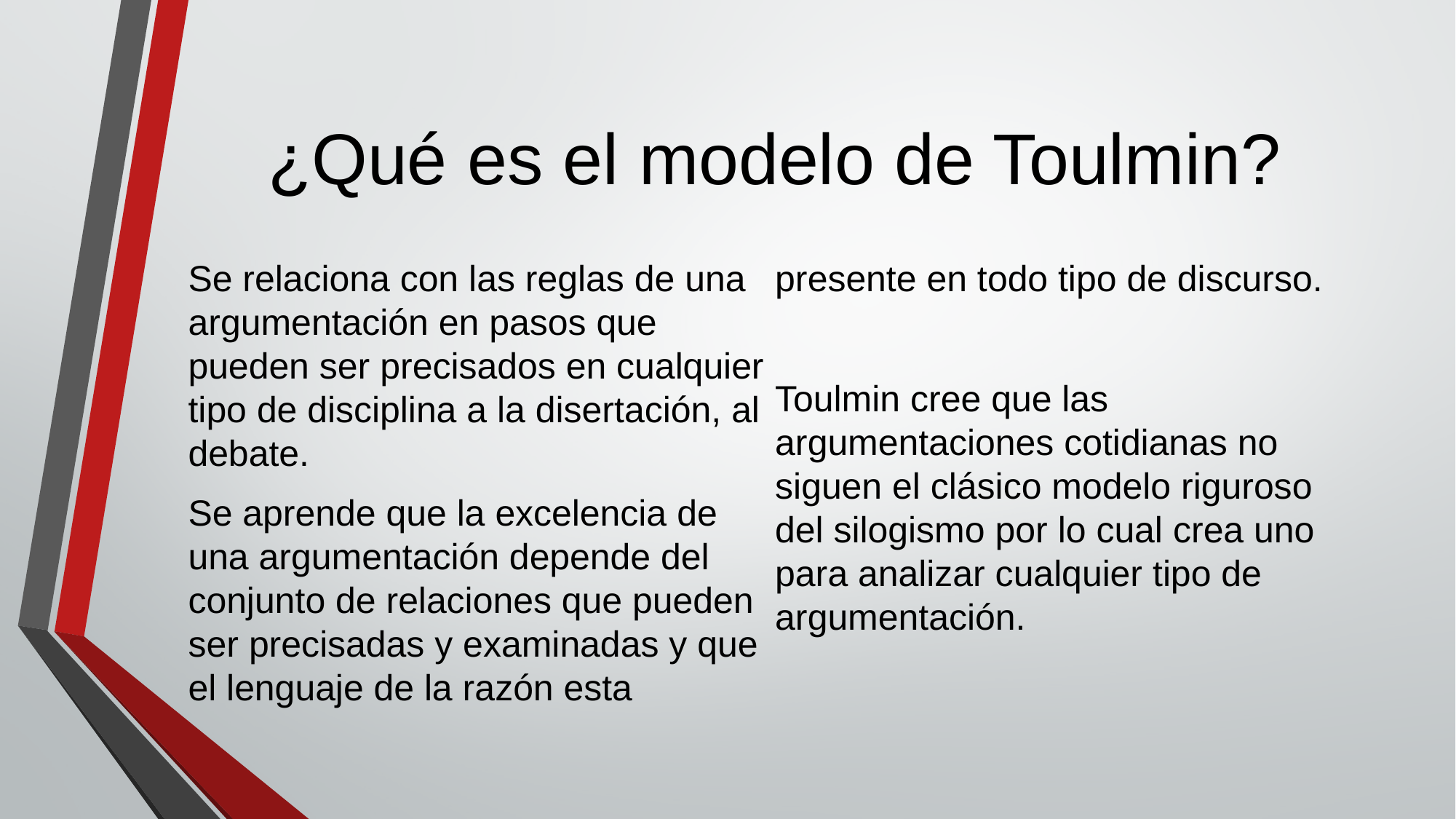

# ¿Qué es el modelo de Toulmin?
Se relaciona con las reglas de una argumentación en pasos que pueden ser precisados en cualquier tipo de disciplina a la disertación, al debate.
Se aprende que la excelencia de una argumentación depende del conjunto de relaciones que pueden ser precisadas y examinadas y que el lenguaje de la razón esta presente en todo tipo de discurso.

Toulmin cree que las argumentaciones cotidianas no siguen el clásico modelo riguroso del silogismo por lo cual crea uno para analizar cualquier tipo de argumentación.